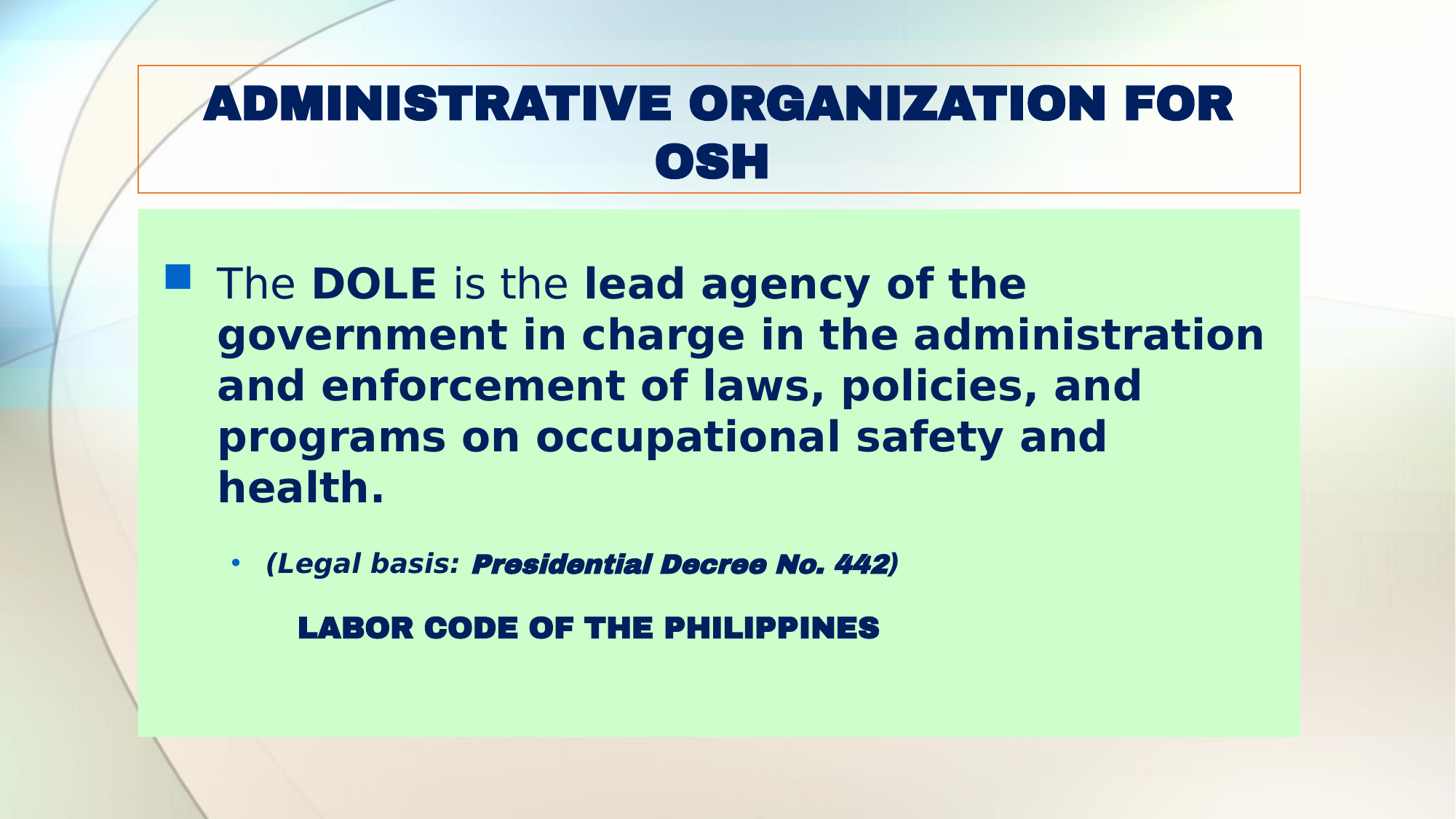

ADMINISTRATIVE ORGANIZATION FOR OSH

The DOLE is the lead agency of the government in charge in the administration and enforcement of laws, policies, and programs on occupational safety and health.
(Legal basis: Presidential Decree No. 442)
       LABOR CODE OF THE PHILIPPINES